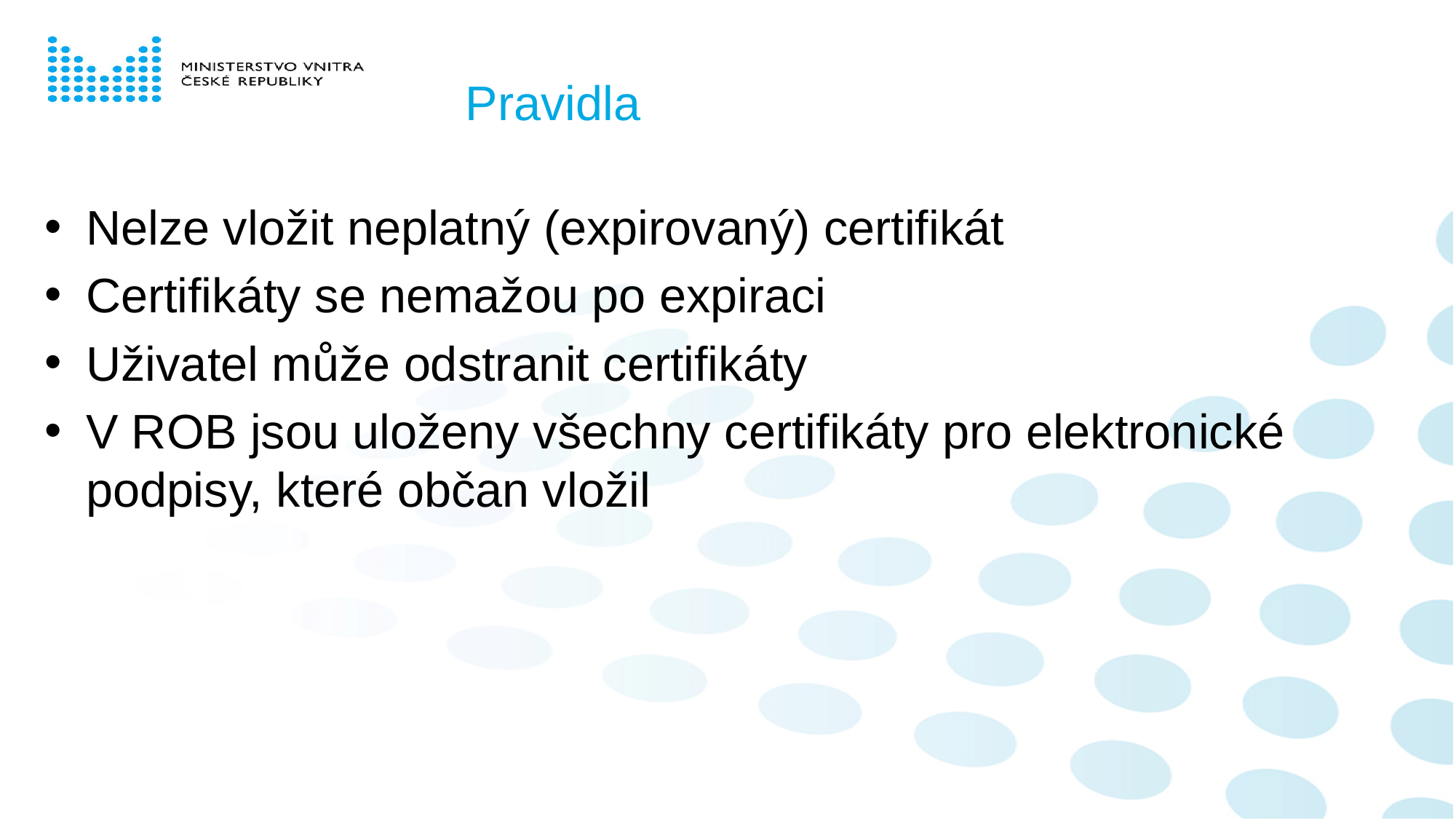

# Pravidla
Nelze vložit neplatný (expirovaný) certifikát
Certifikáty se nemažou po expiraci
Uživatel může odstranit certifikáty
V ROB jsou uloženy všechny certifikáty pro elektronické podpisy, které občan vložil